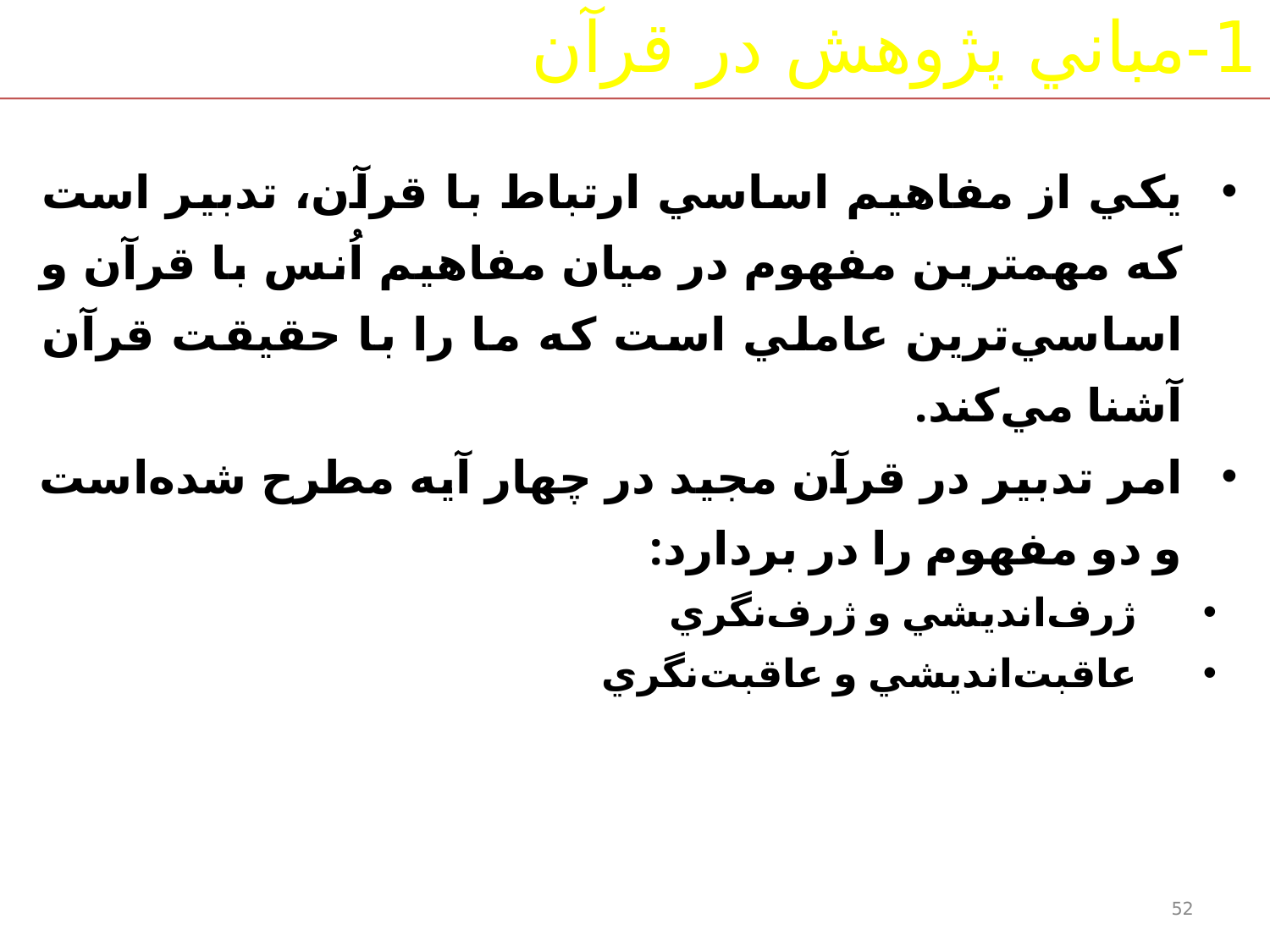

# 1-مباني پژوهش در قرآن

يكي از مفاهيم اساسي ارتباط با قرآن، تدبير است كه مهمترين مفهوم در ميان مفاهيم اُنس با قرآن و اساسي‌ترين عاملي است كه ما را با حقيقت قرآن آشنا مي‌كند.
امر تدبير در قرآن مجيد در چهار آيه مطرح شده‌است و دو مفهوم را در بردارد:
ژرف‌انديشي و ژرف‌نگري
عاقبت‌انديشي و عاقبت‌نگري
52